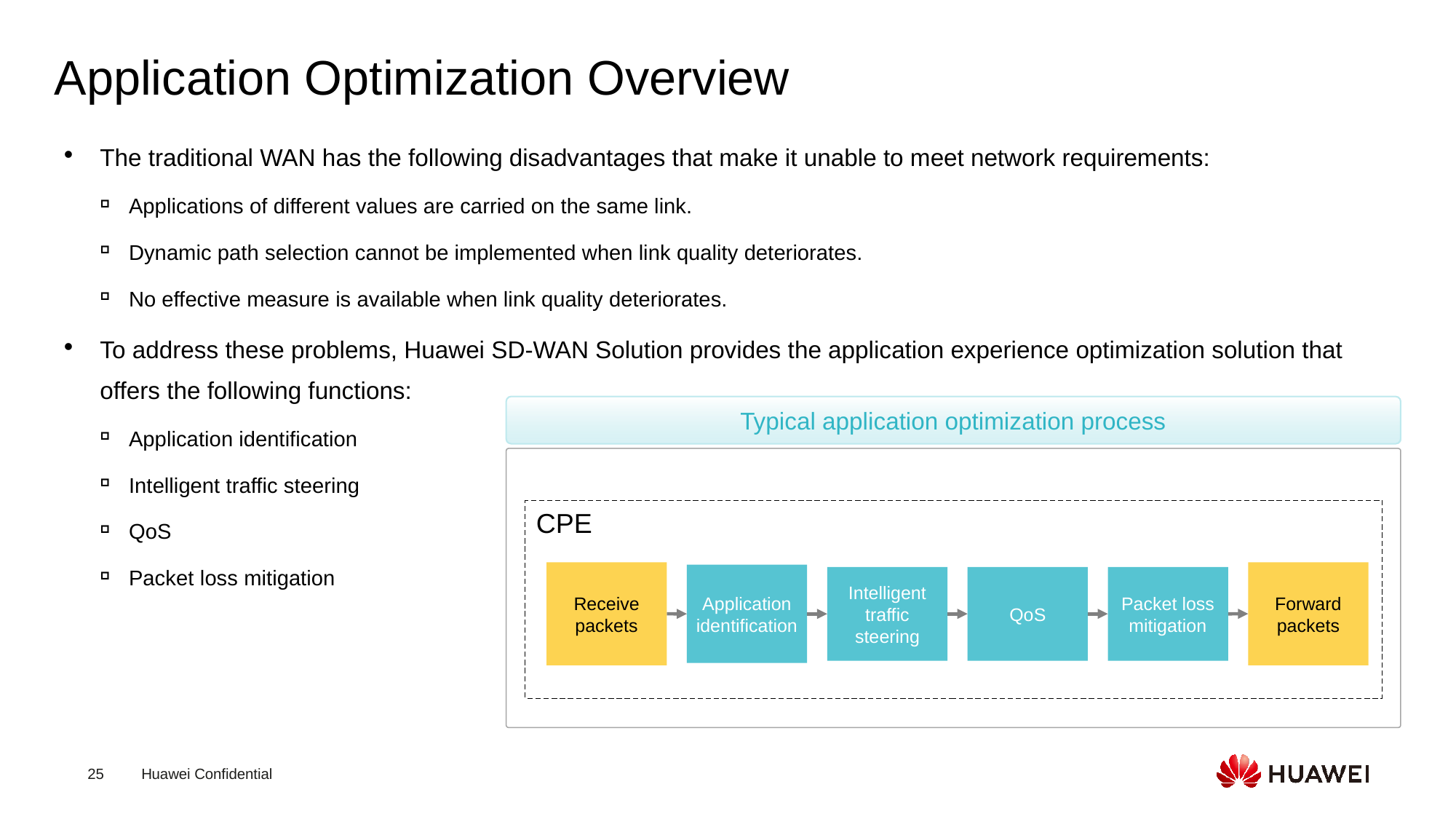

# Application Optimization Overview
The traditional WAN has the following disadvantages that make it unable to meet network requirements:
Applications of different values are carried on the same link.
Dynamic path selection cannot be implemented when link quality deteriorates.
No effective measure is available when link quality deteriorates.
To address these problems, Huawei SD-WAN Solution provides the application experience optimization solution that offers the following functions:
Application identification
Intelligent traffic steering
QoS
Packet loss mitigation
Typical application optimization process

CPE
Receive packets
Forward packets
Application identification
Intelligent traffic steering
QoS
Packet loss mitigation